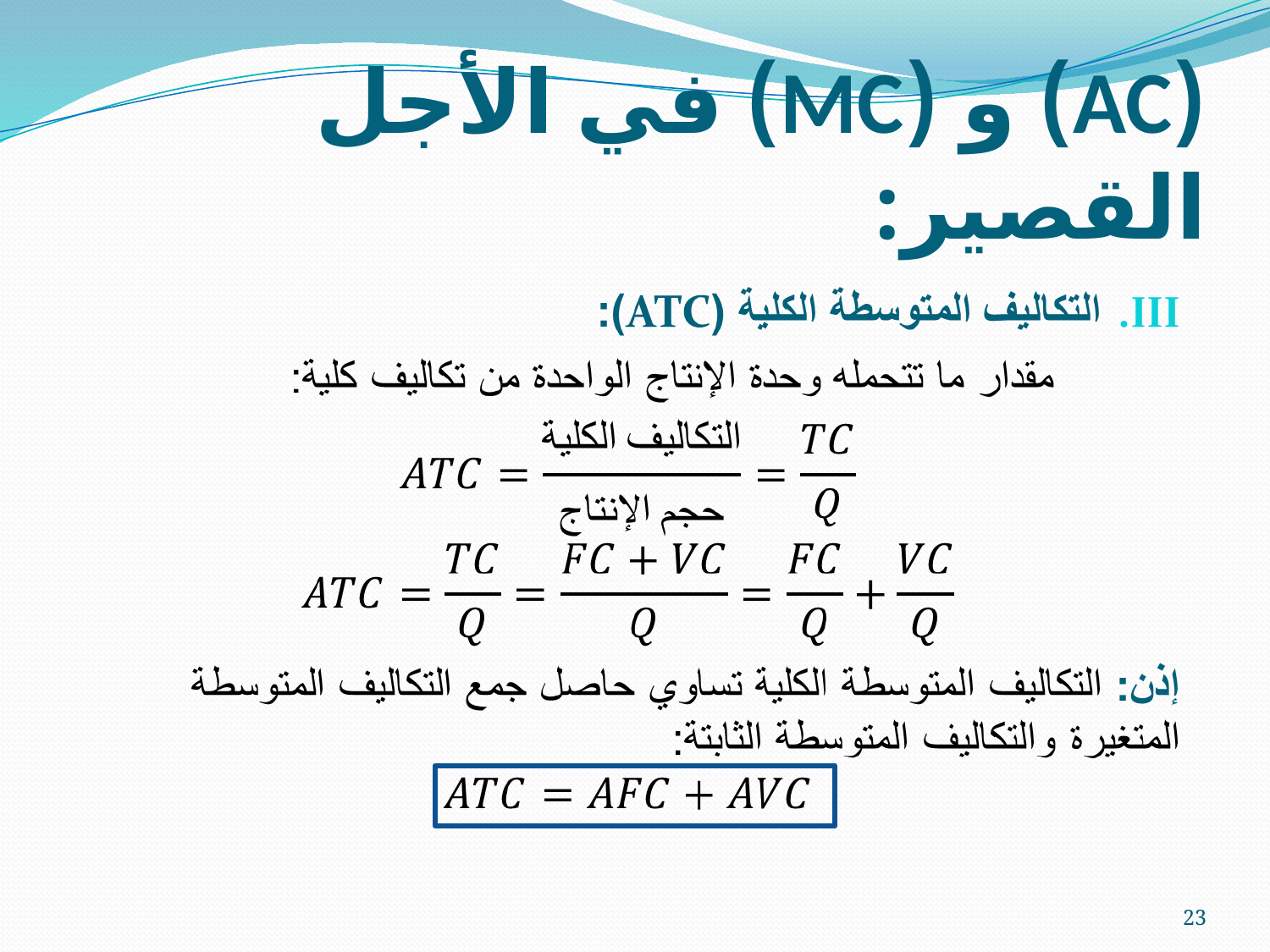

# (AC) و (MC) في الأجل القصير:

23